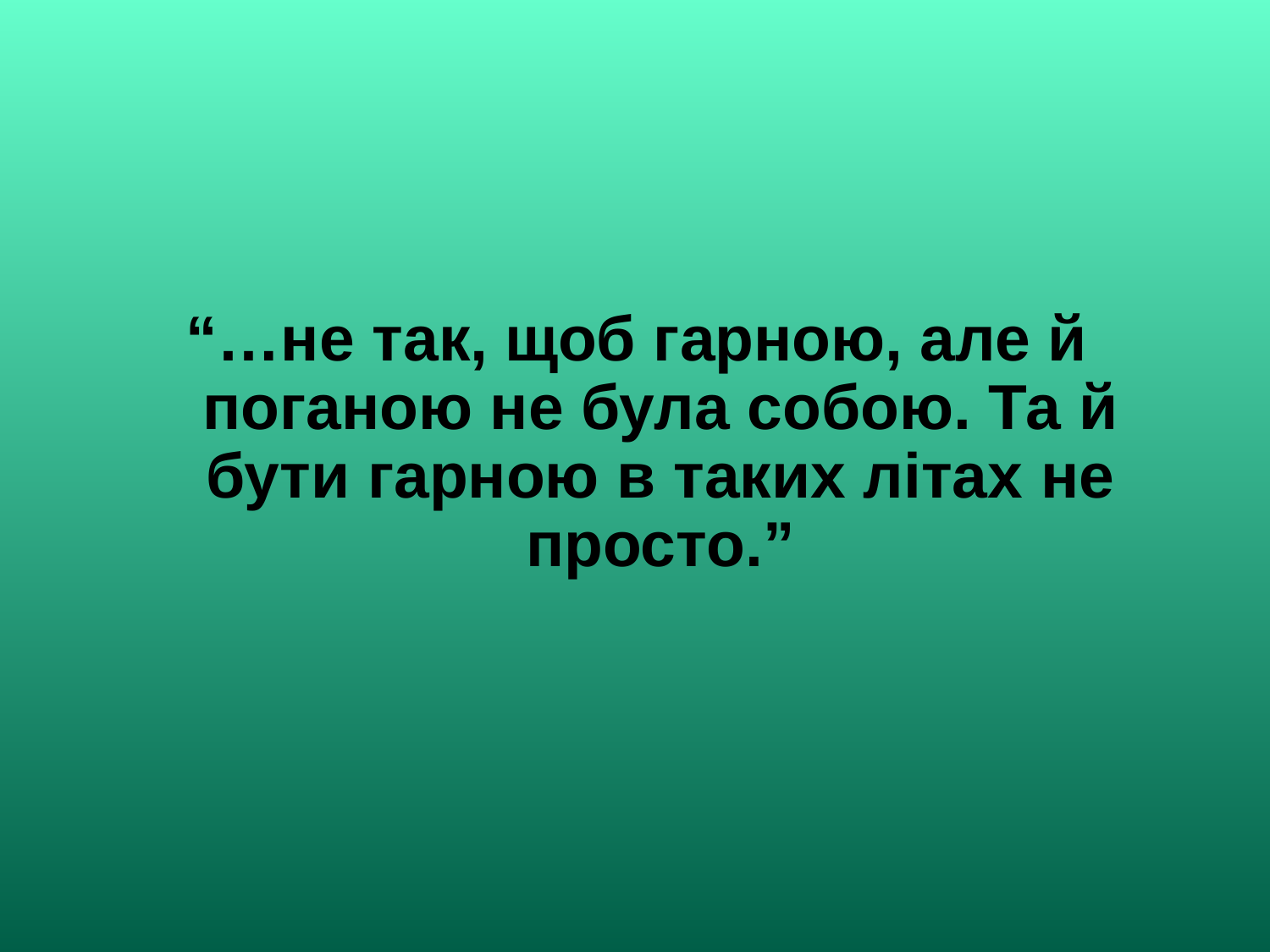

“…не так, щоб гарною, але й поганою не була собою. Та й бути гарною в таких літах не просто.”